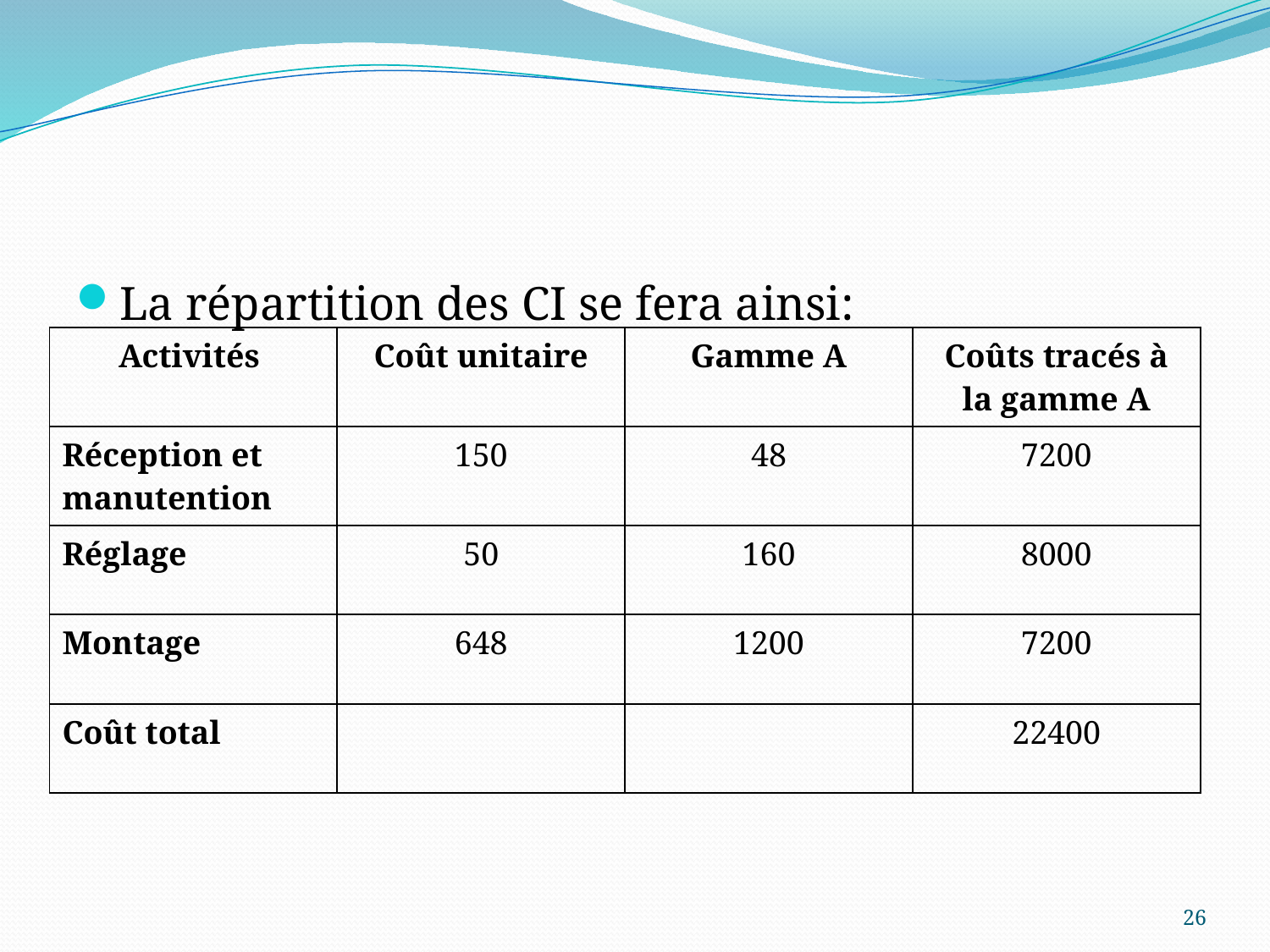

#
La répartition des CI se fera ainsi:
| Activités | Coût unitaire | Gamme A | Coûts tracés à la gamme A |
| --- | --- | --- | --- |
| Réception et manutention | 150 | 48 | 7200 |
| Réglage | 50 | 160 | 8000 |
| Montage | 648 | 1200 | 7200 |
| Coût total |  |  | 22400 |
26